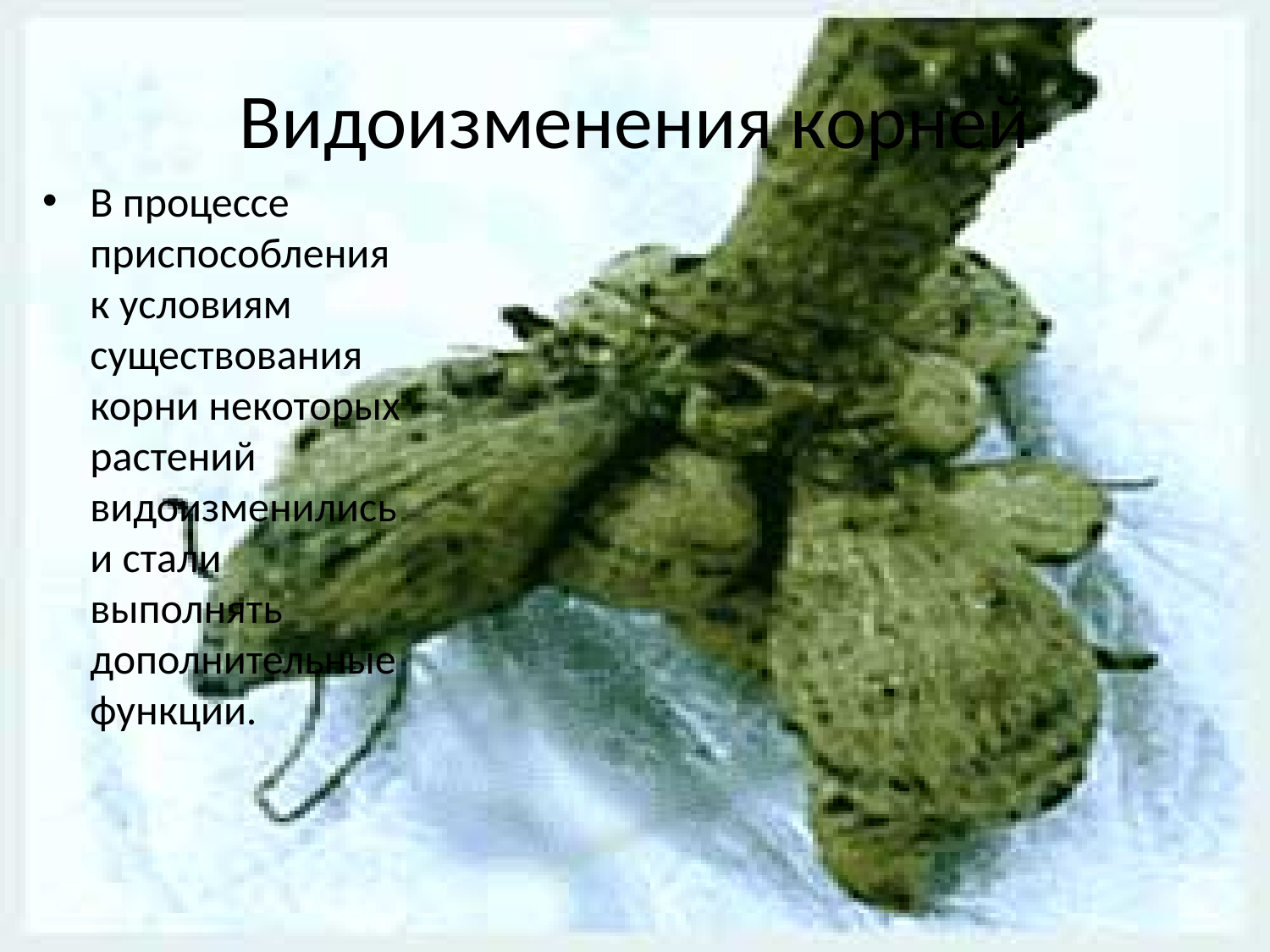

# Видоизменения корней
В процессе приспособления к условиям существования корни некоторых растений видоизменились и стали выполнять дополнительные функции.